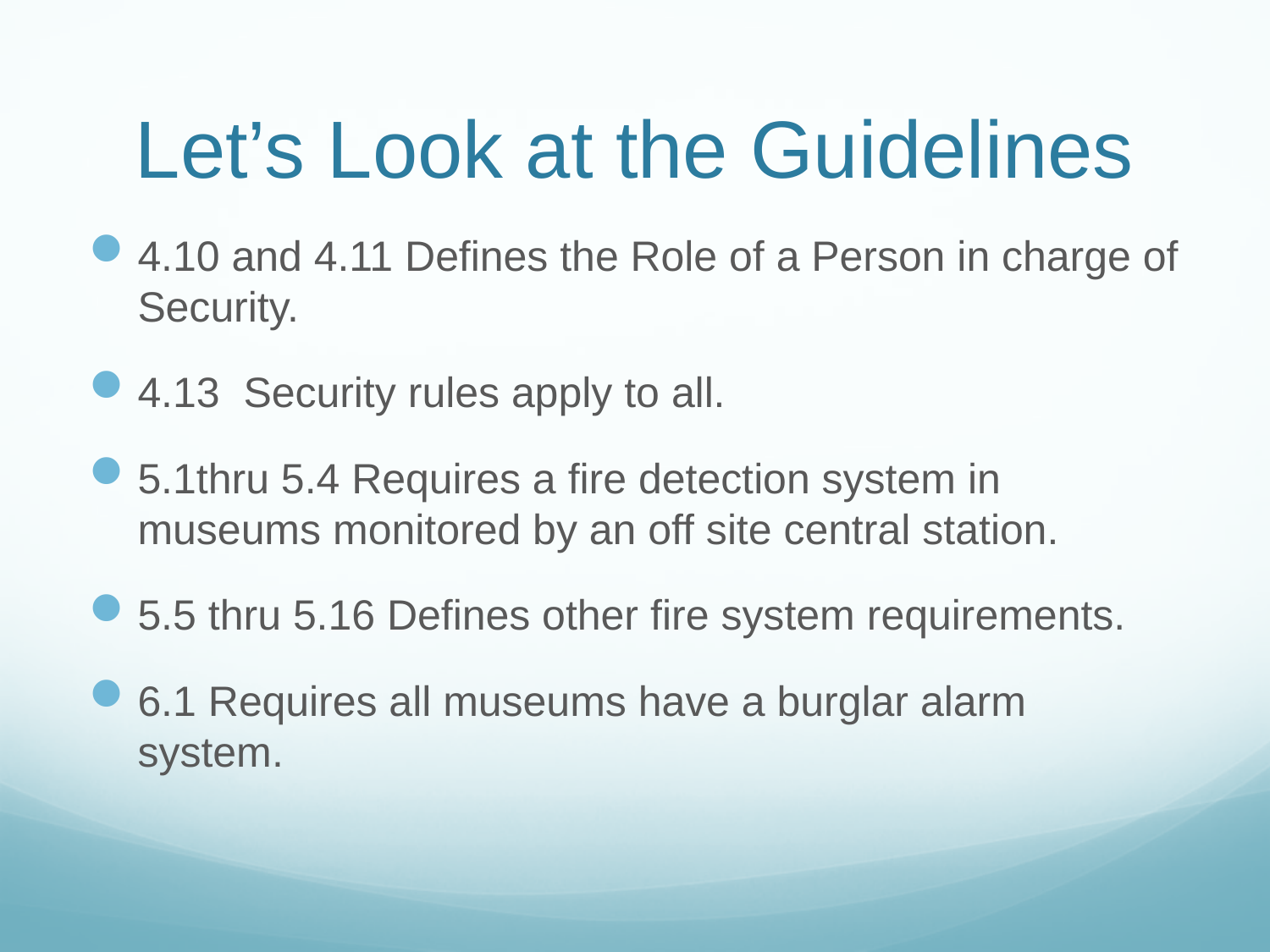

# Let’s Look at the Guidelines
4.10 and 4.11 Defines the Role of a Person in charge of Security.
4.13  Security rules apply to all.
5.1thru 5.4 Requires a fire detection system in museums monitored by an off site central station.
5.5 thru 5.16 Defines other fire system requirements.
6.1 Requires all museums have a burglar alarm system.